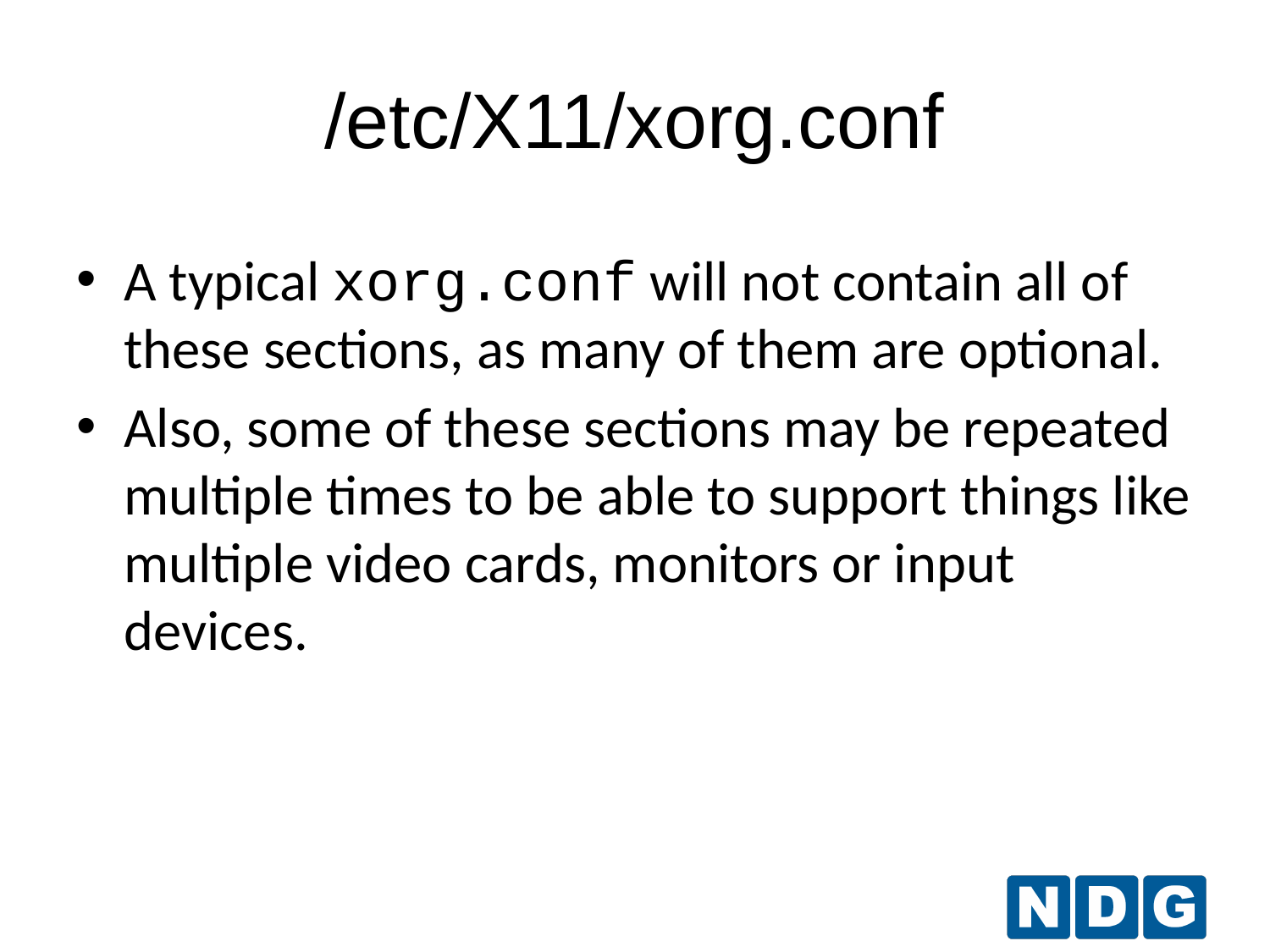

# /etc/X11/xorg.conf
A typical xorg.conf will not contain all of these sections, as many of them are optional.
Also, some of these sections may be repeated multiple times to be able to support things like multiple video cards, monitors or input devices.